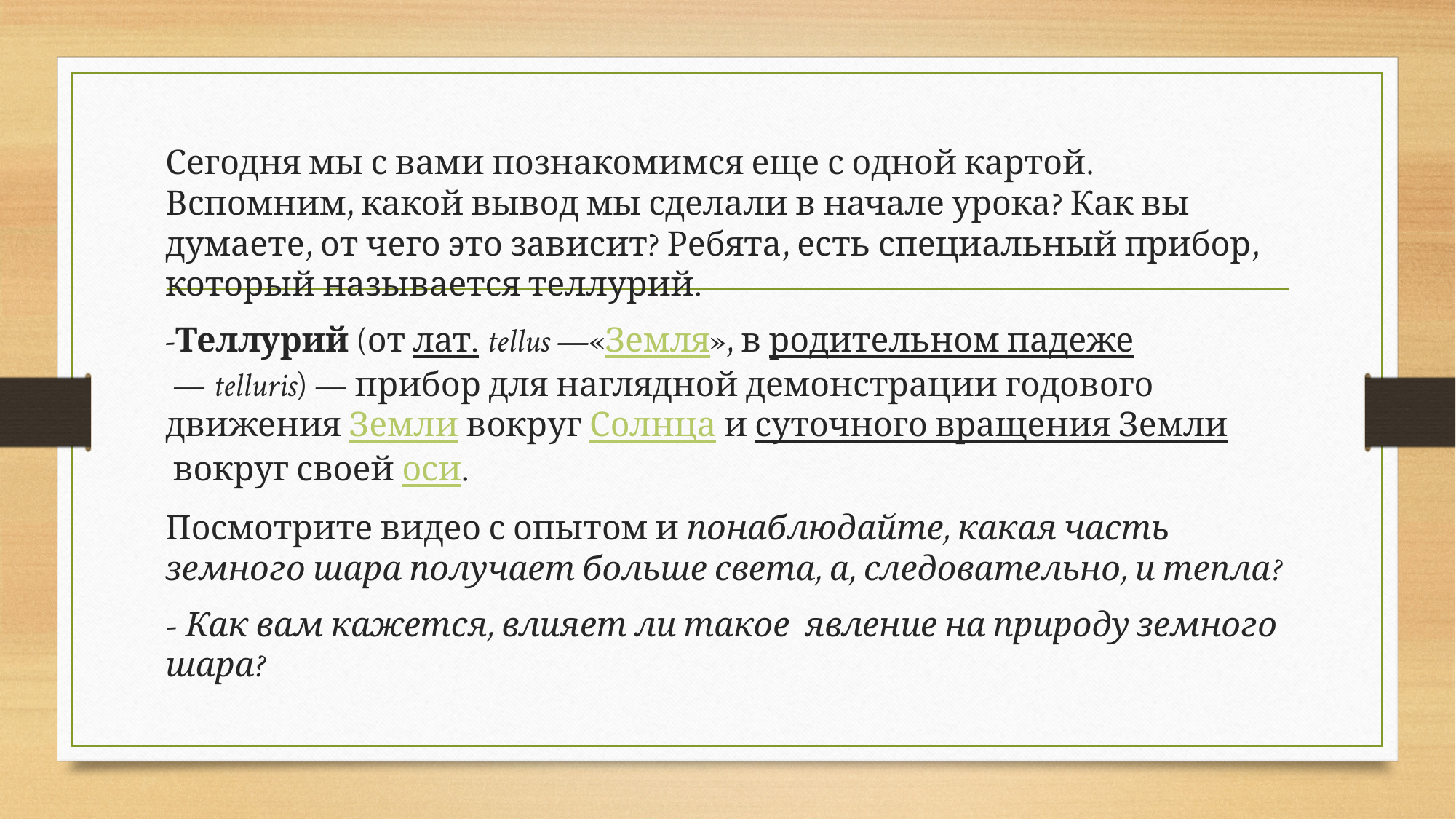

Сегодня мы с вами познакомимся еще с одной картой. Вспомним, какой вывод мы сделали в начале урока? Как вы думаете, от чего это зависит? Ребята, есть специальный прибор, который называется теллурий.
-Теллурий (от лат. tellus —«Земля», в родительном падеже — telluris) — прибор для наглядной демонстрации годового движения Земли вокруг Солнца и суточного вращения Земли вокруг своей оси.
Посмотрите видео с опытом и понаблюдайте, какая часть земного шара получает больше света, а, следовательно, и тепла?
- Как вам кажется, влияет ли такое  явление на природу земного шара?